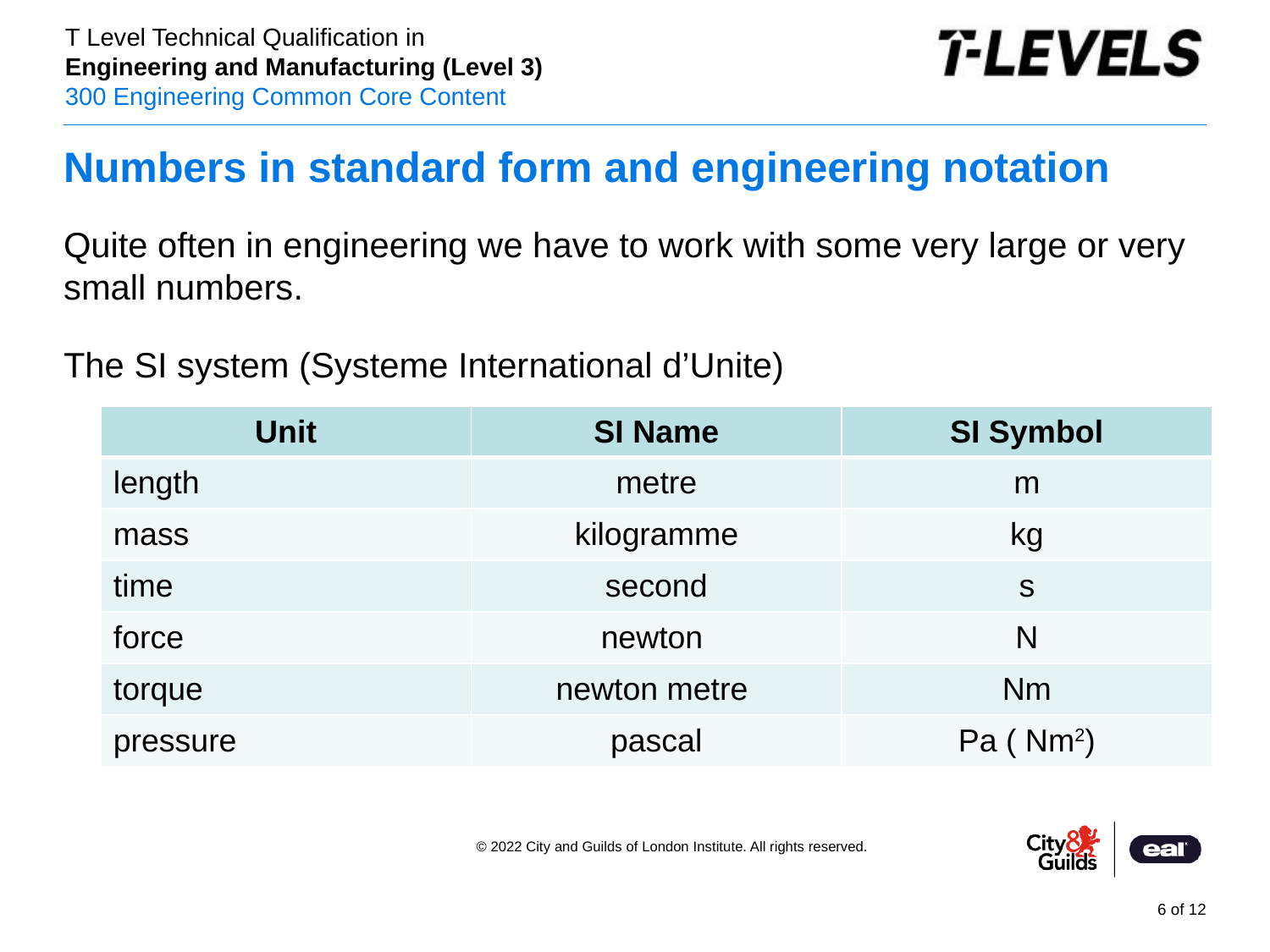

# Numbers in standard form and engineering notation
Quite often in engineering we have to work with some very large or very small numbers.
The SI system (Systeme International d’Unite)
| Unit | SI Name | SI Symbol |
| --- | --- | --- |
| length | metre | m |
| mass | kilogramme | kg |
| time | second | s |
| force | newton | N |
| torque | newton metre | Nm |
| pressure | pascal | Pa ( Nm2) |